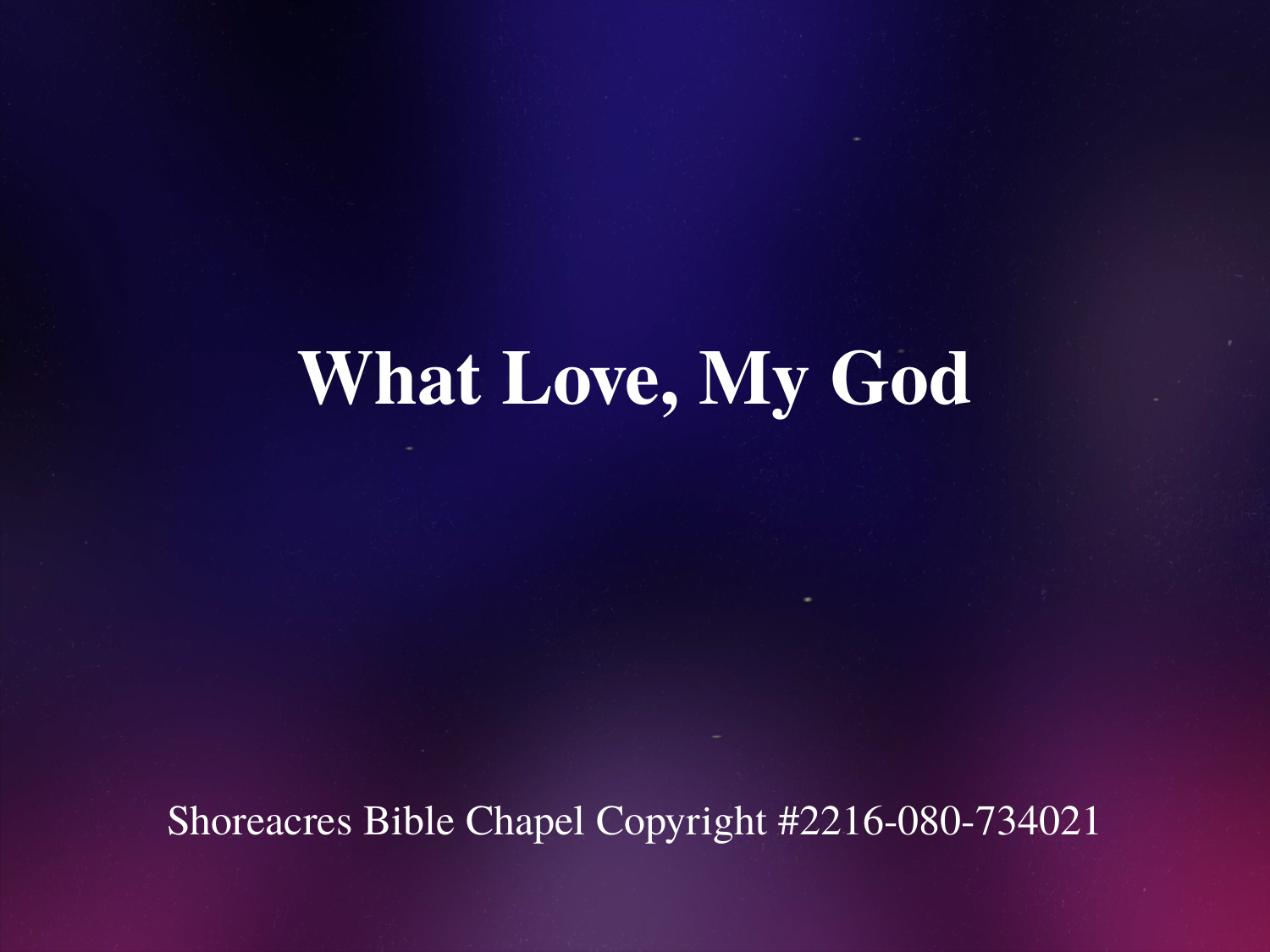

# What Love, My God Shoreacres Bible Chapel Copyright #2216-080-734021